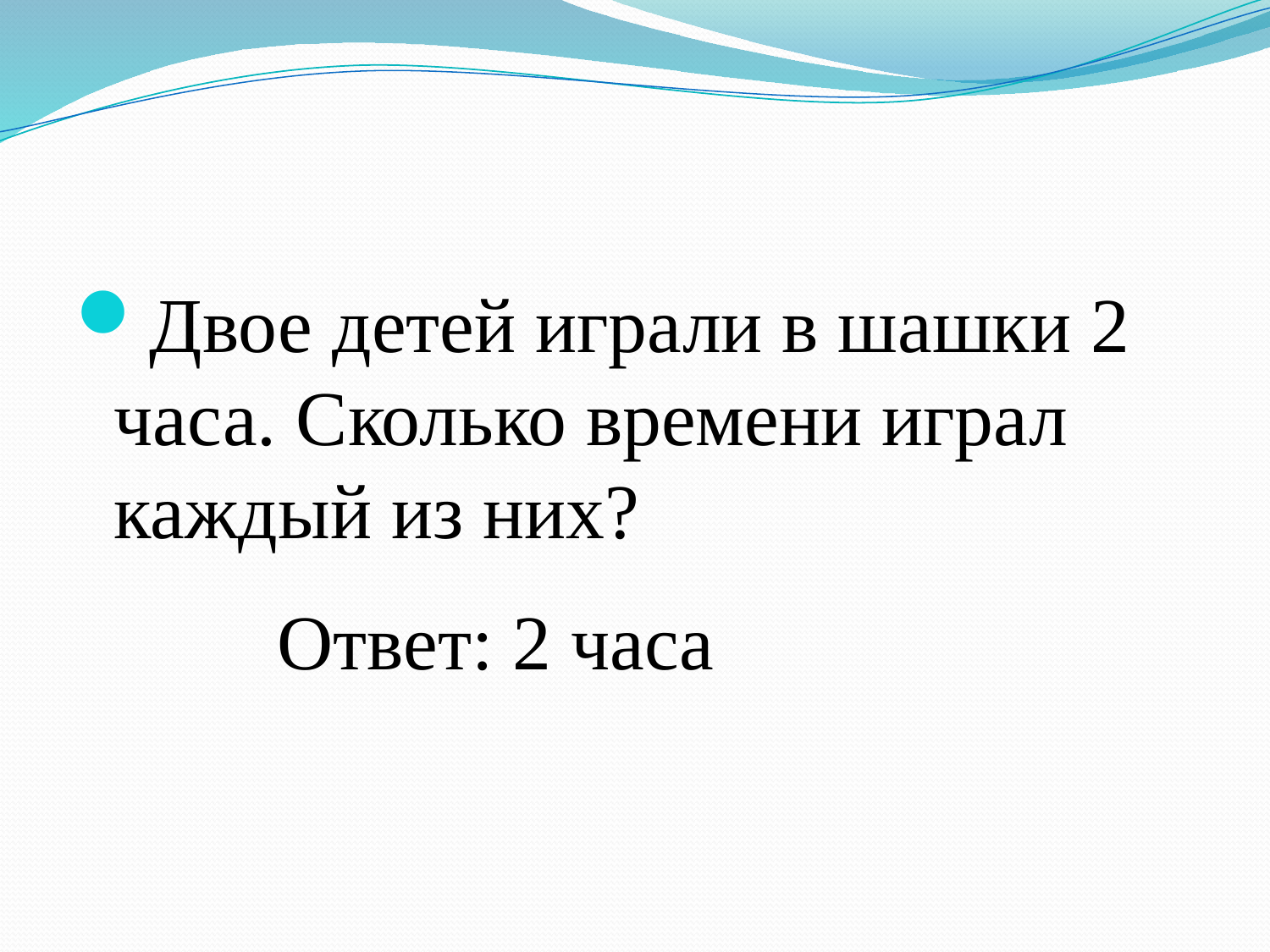

Двое детей играли в шашки 2 часа. Сколько времени играл каждый из них?
Ответ: 2 часа